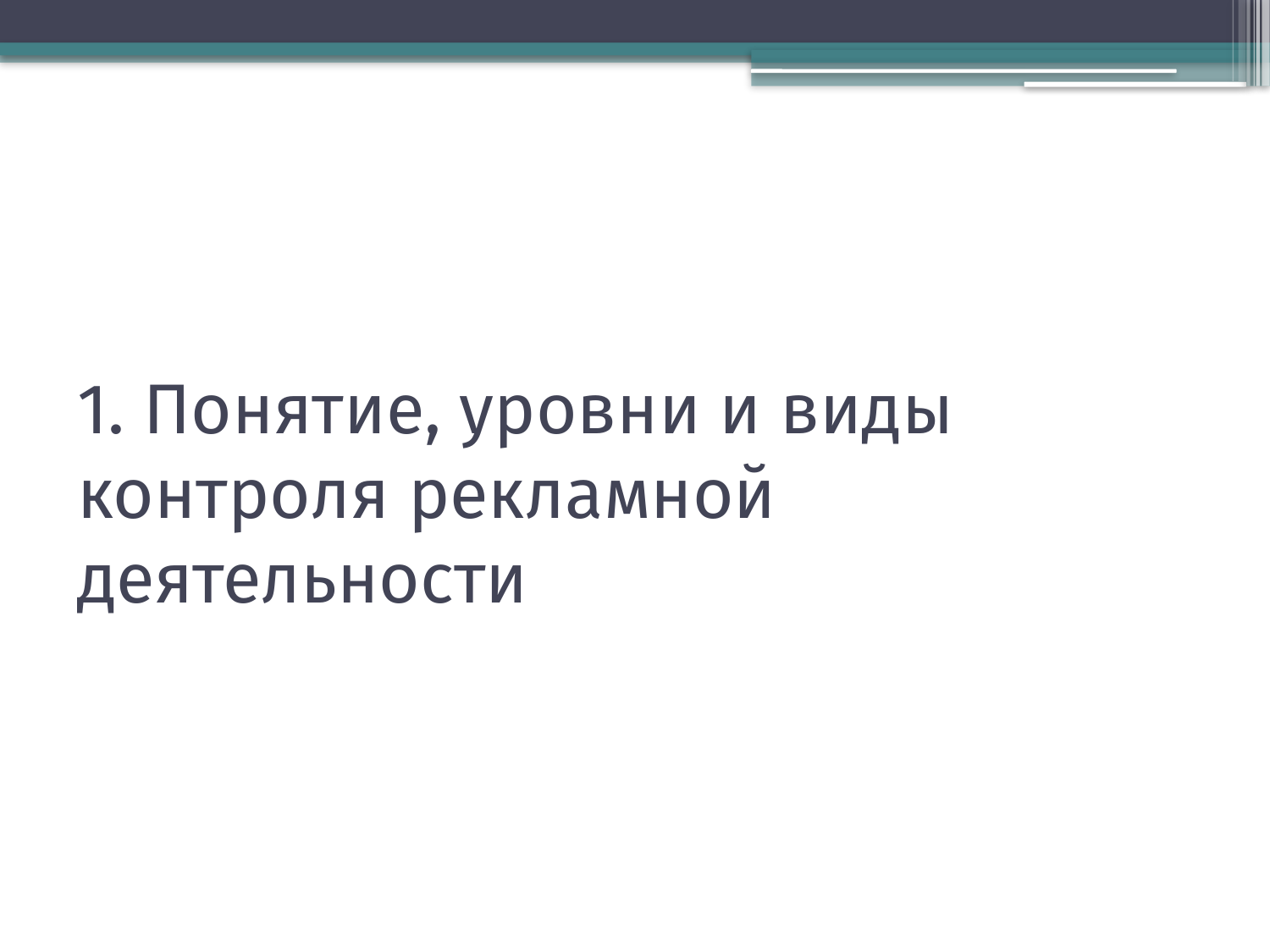

# 1. Понятие, уровни и виды контроля рекламной деятельности